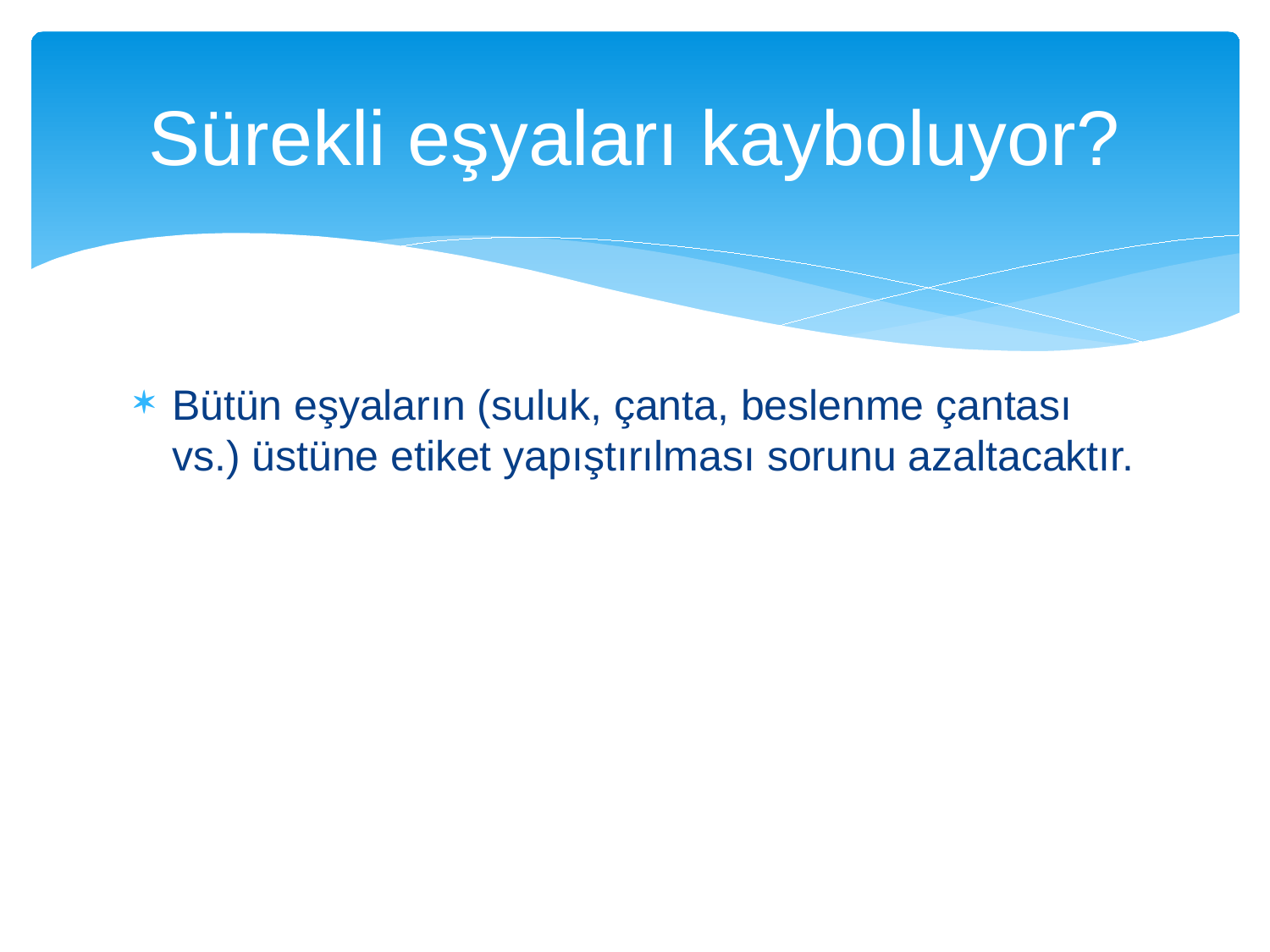

# Sürekli eşyaları kayboluyor?
Bütün eşyaların (suluk, çanta, beslenme çantası vs.) üstüne etiket yapıştırılması sorunu azaltacaktır.